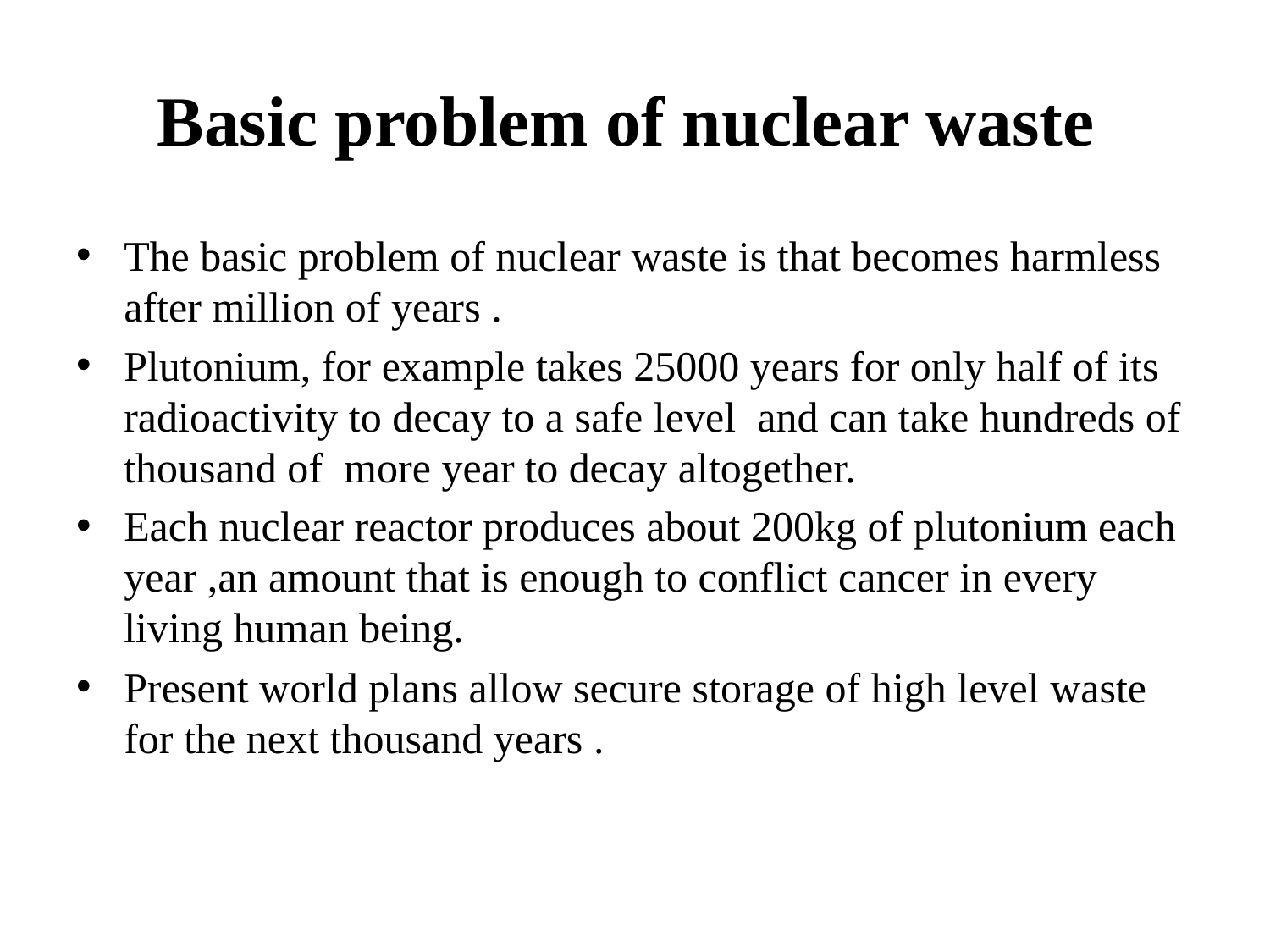

# Basic problem of nuclear waste
The basic problem of nuclear waste is that becomes harmless after million of years .
Plutonium, for example takes 25000 years for only half of its radioactivity to decay to a safe level  and can take hundreds of thousand of  more year to decay altogether.
Each nuclear reactor produces about 200kg of plutonium each year ,an amount that is enough to conflict cancer in every living human being.
Present world plans allow secure storage of high level waste for the next thousand years .